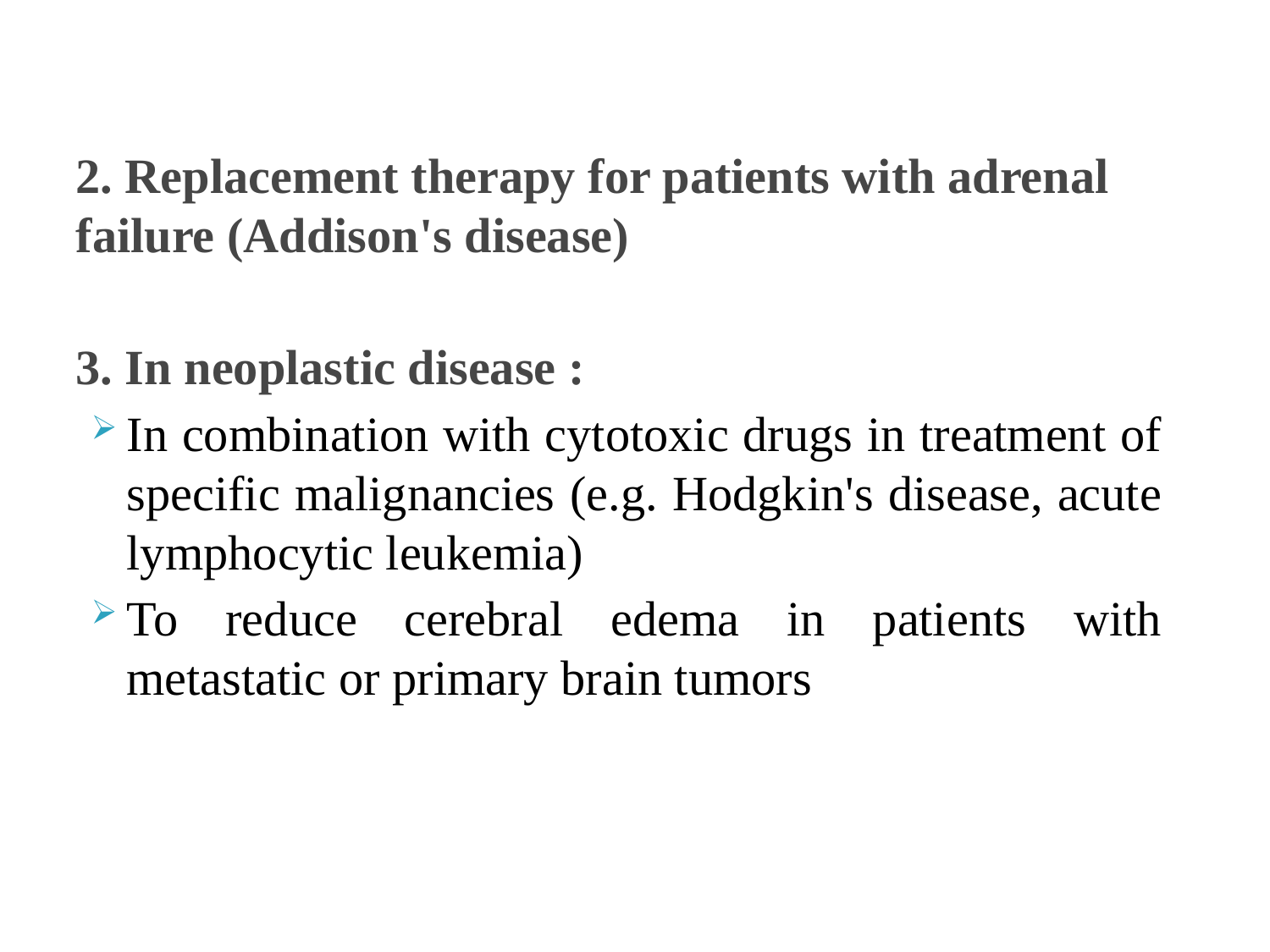

2. Replacement therapy for patients with adrenal failure (Addison's disease)

3. In neoplastic disease :
In combination with cytotoxic drugs in treatment of specific malignancies (e.g. Hodgkin's disease, acute lymphocytic leukemia)
To reduce cerebral edema in patients with metastatic or primary brain tumors